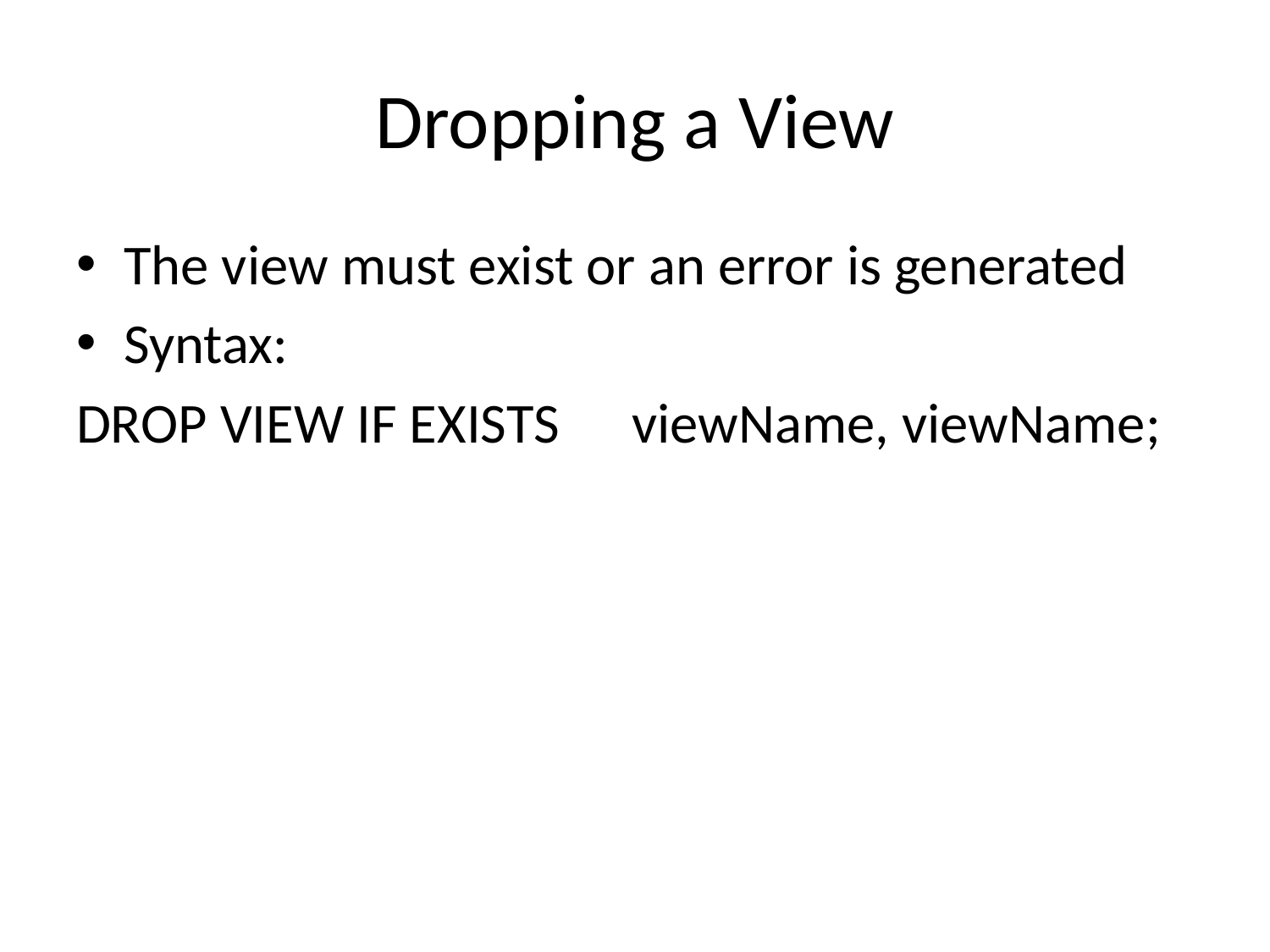

# Dropping a View
The view must exist or an error is generated
Syntax:
DROP VIEW IF EXISTS 	viewName, viewName;